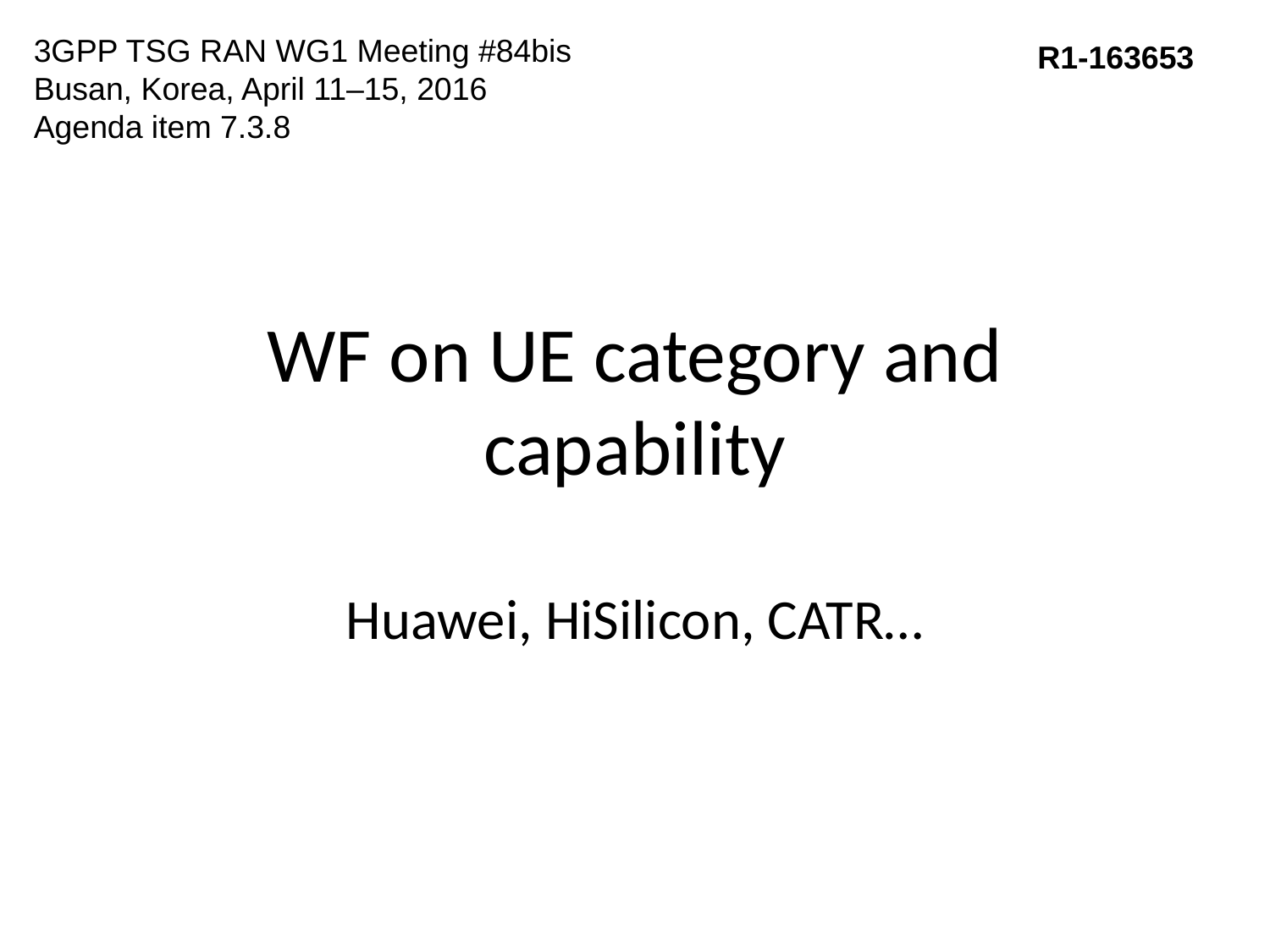

3GPP TSG RAN WG1 Meeting #84bis
Busan, Korea, April 11–15, 2016
Agenda item 7.3.8
R1-163653
# WF on UE category and capability
Huawei, HiSilicon, CATR…